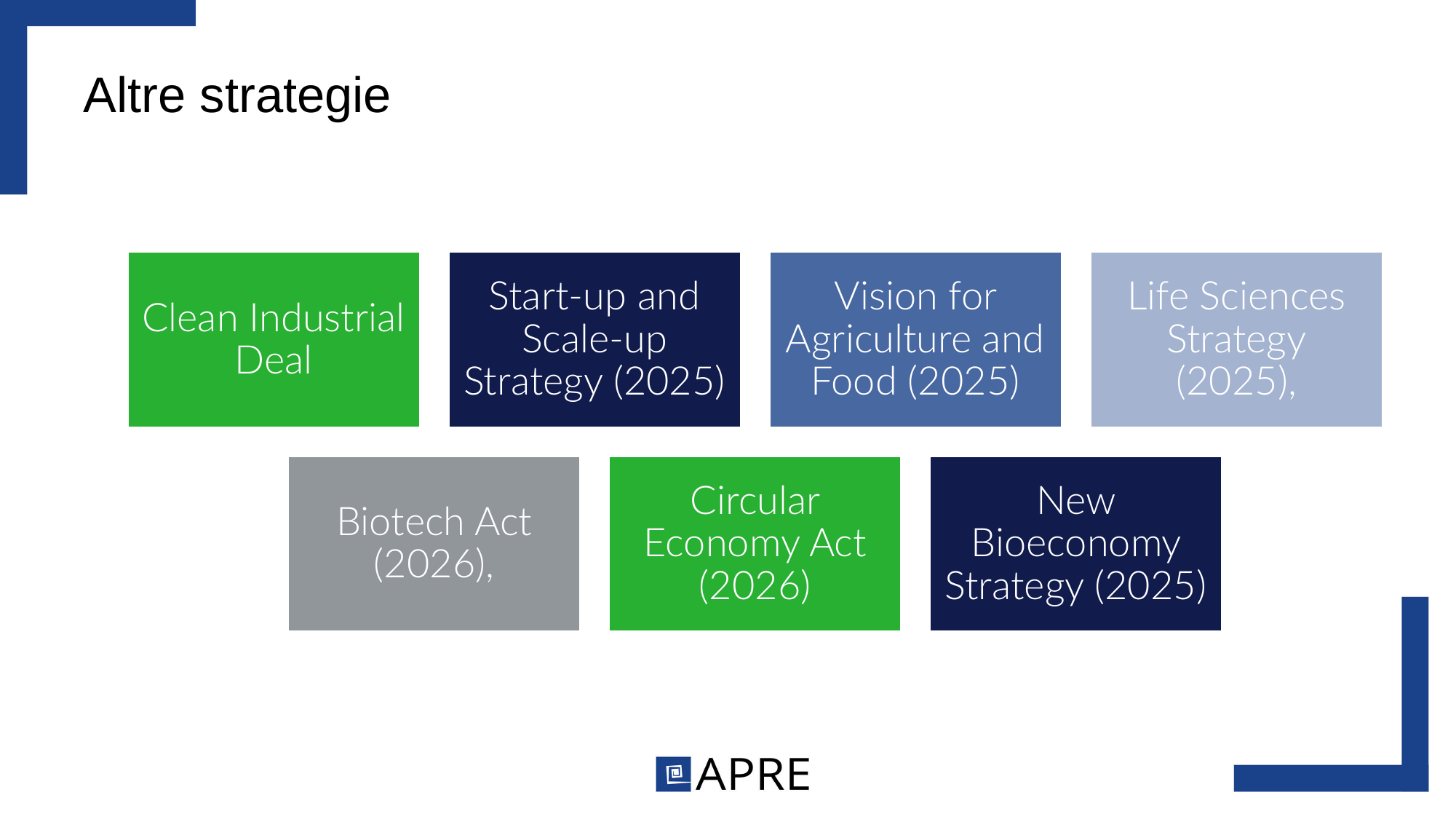

# Altre strategie
Clean Industrial Deal
Start-up and Scale-up Strategy (2025)
Vision for Agriculture and Food (2025)
Life Sciences Strategy (2025),
Biotech Act (2026),
Circular Economy Act (2026)
New Bioeconomy Strategy (2025)